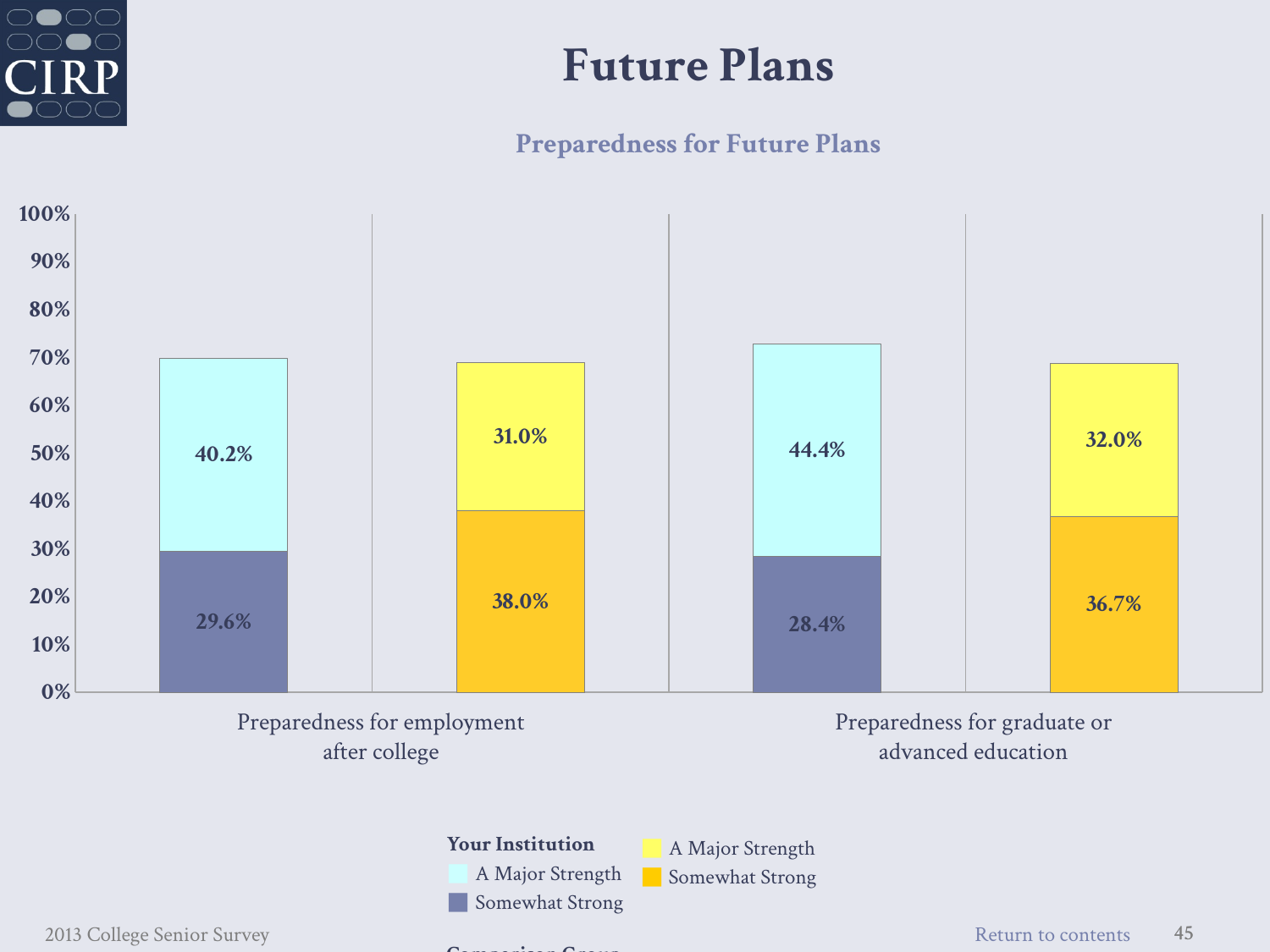

Future Plans
Preparedness for Future Plans

### Chart

| Category | stronger | much stronger |
|---|---|---|
| Preparedness for employment after college | 0.296 | 0.402 |
| comp | 0.38 | 0.31 |
| Preparedness for graduate or advanced education | 0.284 | 0.444 |
| comp | 0.367 | 0.32 |
Preparedness for employment after college
Preparedness for graduate or advanced education
Your Institution
■ A Major Strength
■ Somewhat Strong

Comparison Group
■ A Major Strength
■ Somewhat Strong

2013 College Senior Survey
45
45